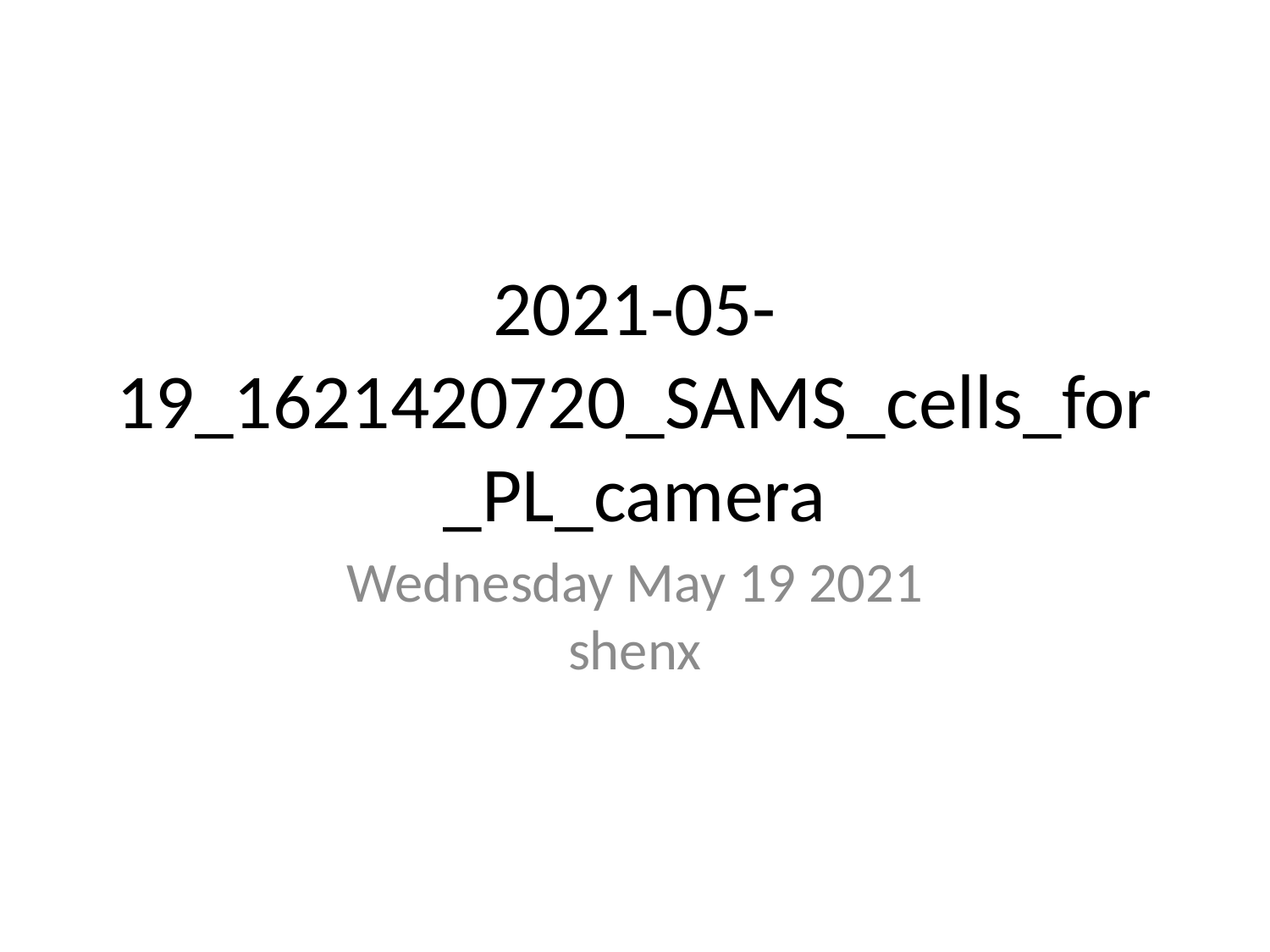

# 2021-05-19_1621420720_SAMS_cells_for_PL_camera
Wednesday May 19 2021
shenx